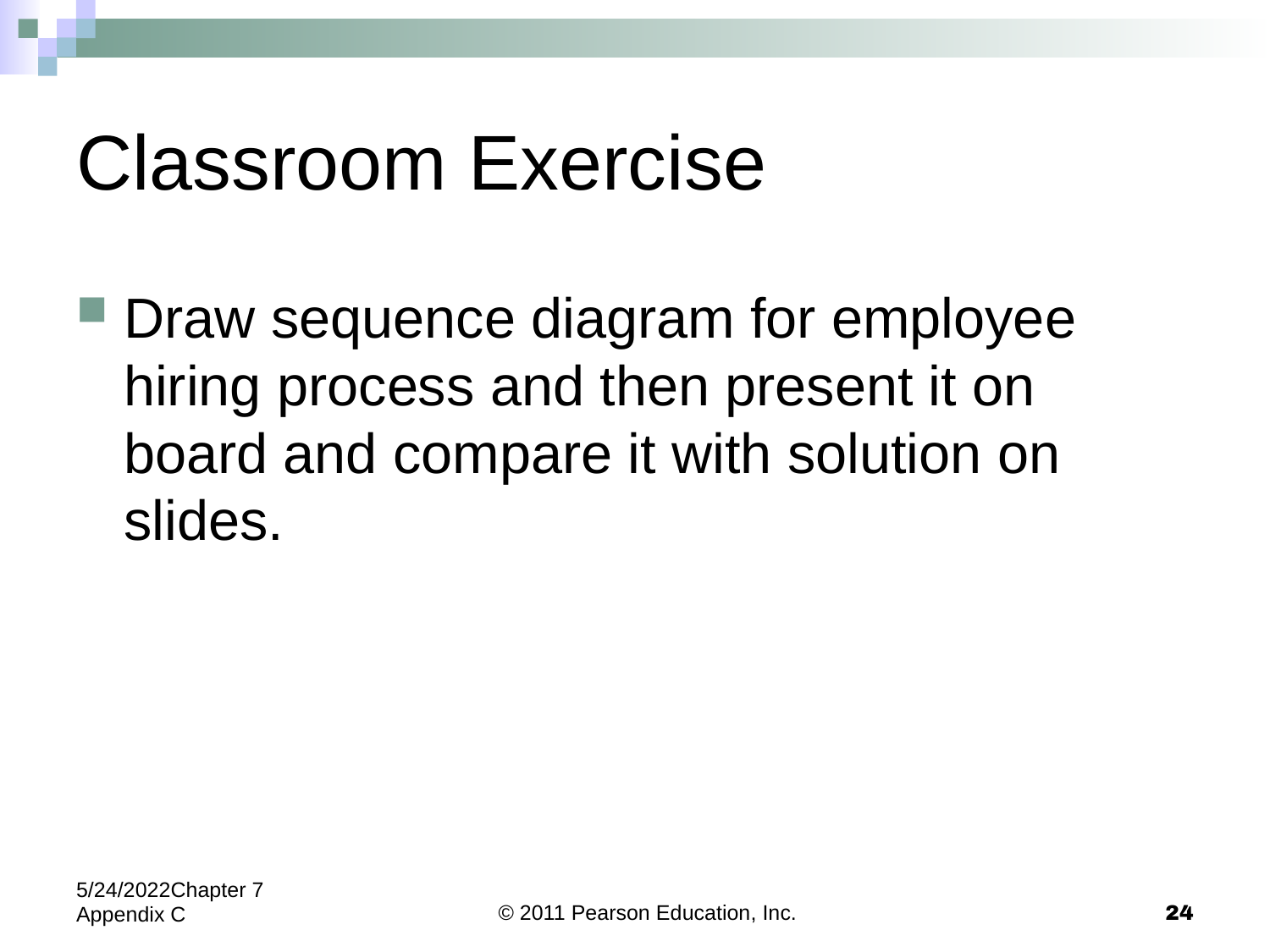

# Classroom Exercise
Draw sequence diagram for employee hiring process and then present it on board and compare it with solution on slides.
5/24/2022Chapter 7 Appendix C
© 2011 Pearson Education, Inc.
24